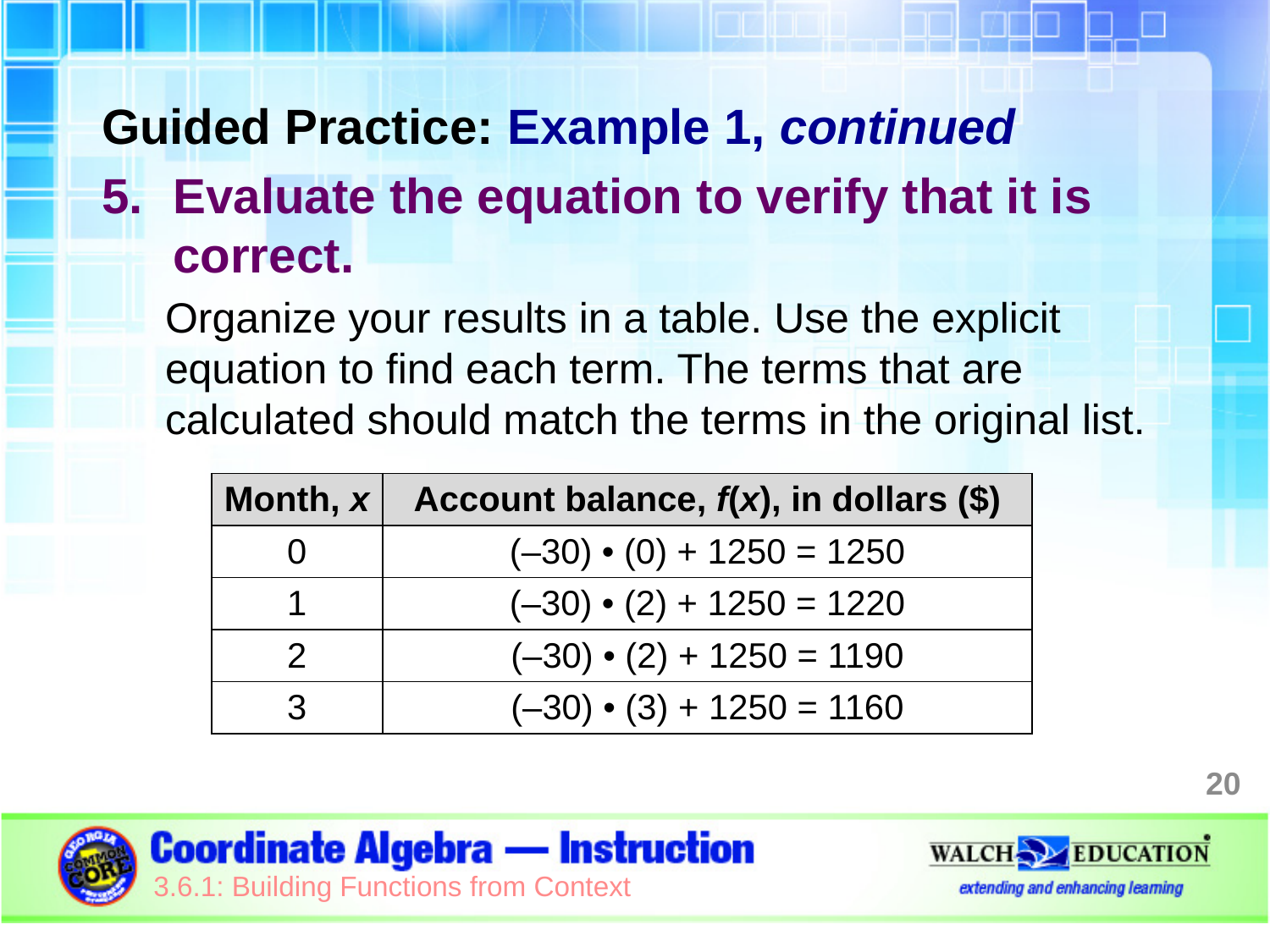

Guided Practice: Example 1, continued
Evaluate the equation to verify that it is correct.
Organize your results in a table. Use the explicit equation to find each term. The terms that are calculated should match the terms in the original list.

| Month, x | Account balance, f(x), in dollars ($) |
| --- | --- |
| 0 | (–30) • (0) + 1250 = 1250 |
| 1 | (–30) • (2) + 1250 = 1220 |
| 2 | (–30) • (2) + 1250 = 1190 |
| 3 | (–30) • (3) + 1250 = 1160 |
20
3.6.1: Building Functions from Context